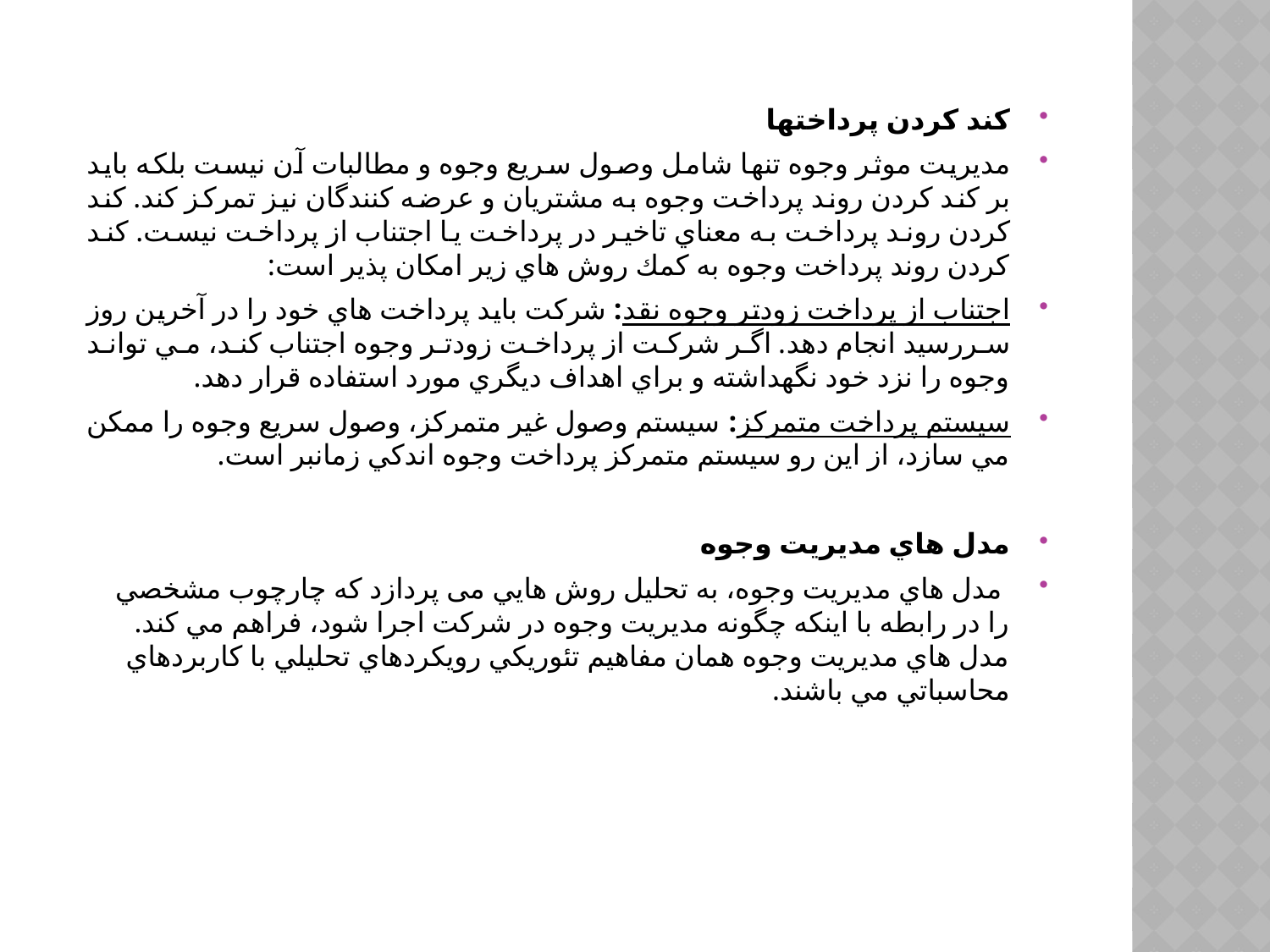

کند کردن پرداخت­ها
مديريت موثر وجوه تنها شامل وصول سريع وجوه و مطالبات آن نيست بلكه بايد بر كند كردن روند پرداخت وجوه به مشتريان و عرضه كنندگان نيز تمركز كند. كند كردن روند پرداخت به معناي تاخير در پرداخت يا اجتناب از پرداخت نيست. كند كردن روند پرداخت وجوه به كمك روش هاي زير امكان پذير است:
اجتناب از پرداخت زودتر وجوه نقد: شركت بايد پرداخت هاي خود را در آخرين روز سررسيد انجام دهد. اگر شركت از پرداخت زودتر وجوه اجتناب كند، مي تواند وجوه را نزد خود نگهداشته و براي اهداف ديگري مورد استفاده قرار دهد.
سيستم پرداخت متمركز: سيستم وصول غیر متمركز، وصول سريع وجوه را ممكن مي سازد، از اين رو سيستم متمركز پرداخت وجوه اندكي زمانبر است.

مدل هاي مديريت وجوه
 مدل هاي مديريت وجوه، به تحلیل روش هايي می پردازد كه چارچوب مشخصي را در رابطه با اينكه چگونه مديريت وجوه در شركت اجرا شود، فراهم مي كند. مدل هاي مديريت وجوه همان مفاهيم تئوريكي رويكردهاي تحليلي با كاربردهاي محاسباتي مي باشند.